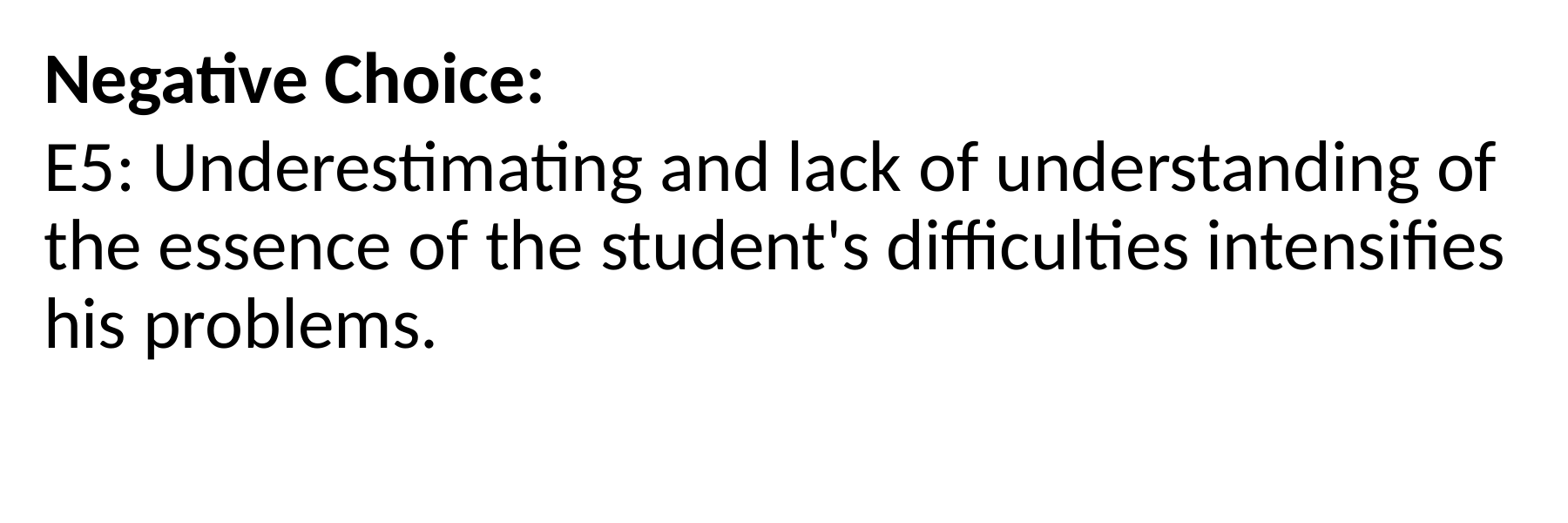

Negative Choice:
E5: Underestimating and lack of understanding of the essence of the student's difficulties intensifies his problems.